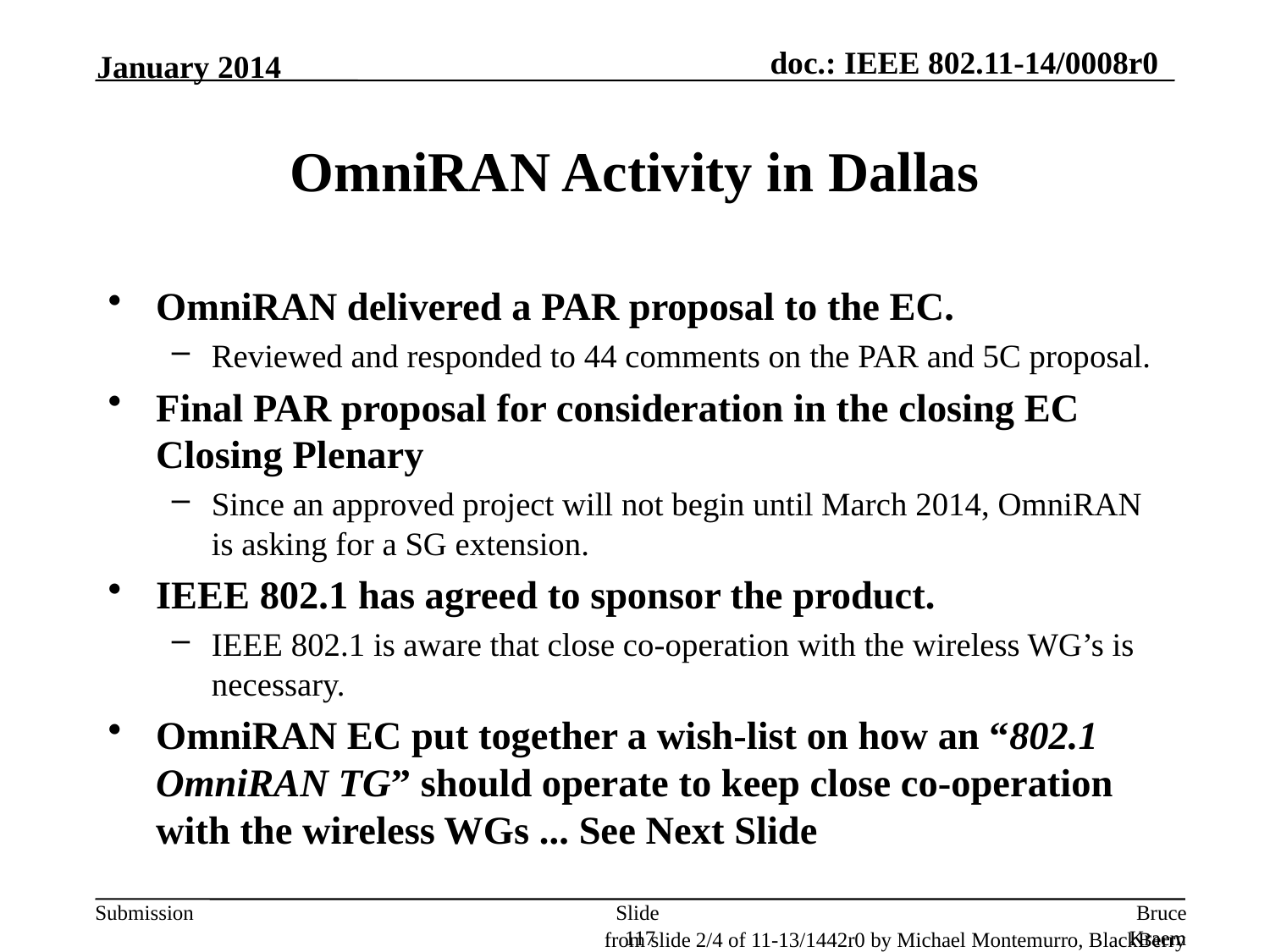

January 2014
# OmniRAN Activity in Dallas
OmniRAN delivered a PAR proposal to the EC.
Reviewed and responded to 44 comments on the PAR and 5C proposal.
Final PAR proposal for consideration in the closing EC Closing Plenary
Since an approved project will not begin until March 2014, OmniRAN is asking for a SG extension.
IEEE 802.1 has agreed to sponsor the product.
IEEE 802.1 is aware that close co-operation with the wireless WG’s is necessary.
OmniRAN EC put together a wish-list on how an “802.1 OmniRAN TG” should operate to keep close co-operation with the wireless WGs ... See Next Slide
Slide 117
Bruce Kraemer, Marvell
from slide 2/4 of 11-13/1442r0 by Michael Montemurro, BlackBerry